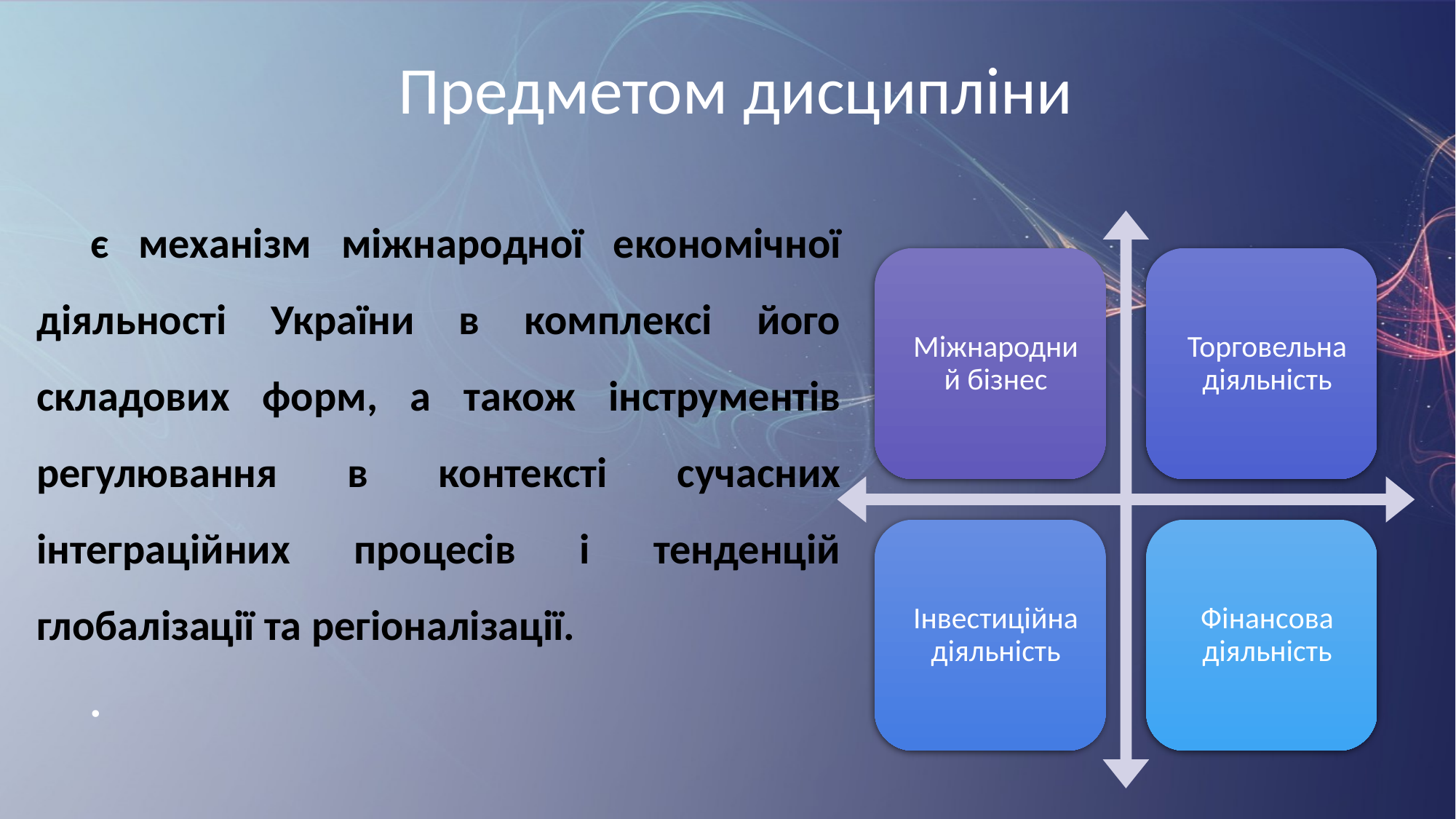

# Предметом дисципліни
є механізм міжнародної економічної діяльності України в комплексі його складових форм, а також інструментів регулювання в контексті сучасних інтеграційних процесів і тенденцій глобалізації та регіоналізації.
.
Міжнародний бізнес
Торговельна діяльність
Інвестиційна діяльність
Фінансова діяльність